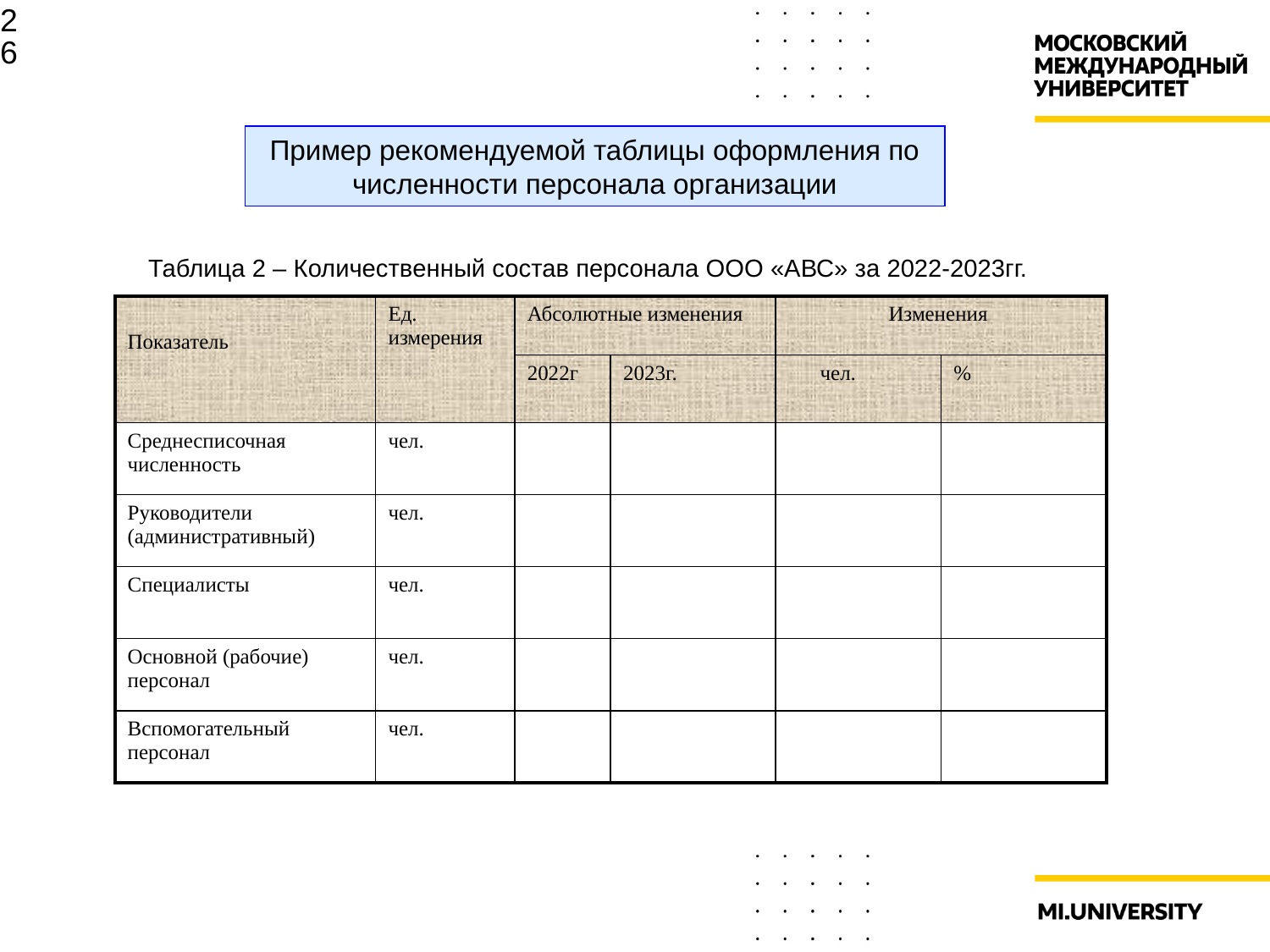

26
Пример рекомендуемой таблицы оформления по численности персонала организации
Таблица 2 – Количественный состав персонала ООО «АВС» за 2022-2023гг.
| Показатель | Ед. измерения | Абсолютные изменения |  | Изменения |  |
| --- | --- | --- | --- | --- | --- |
|  |  | 2022г | 2023г. | чел. | % |
| Среднесписочная численность | чел. |  |  |  |  |
| Руководители (административный) | чел. |  |  |  |  |
| Специалисты | чел. |  |  |  |  |
| Основной (рабочие) персонал | чел. |  |  |  |  |
| Вспомогательный персонал | чел. |  |  |  |  |